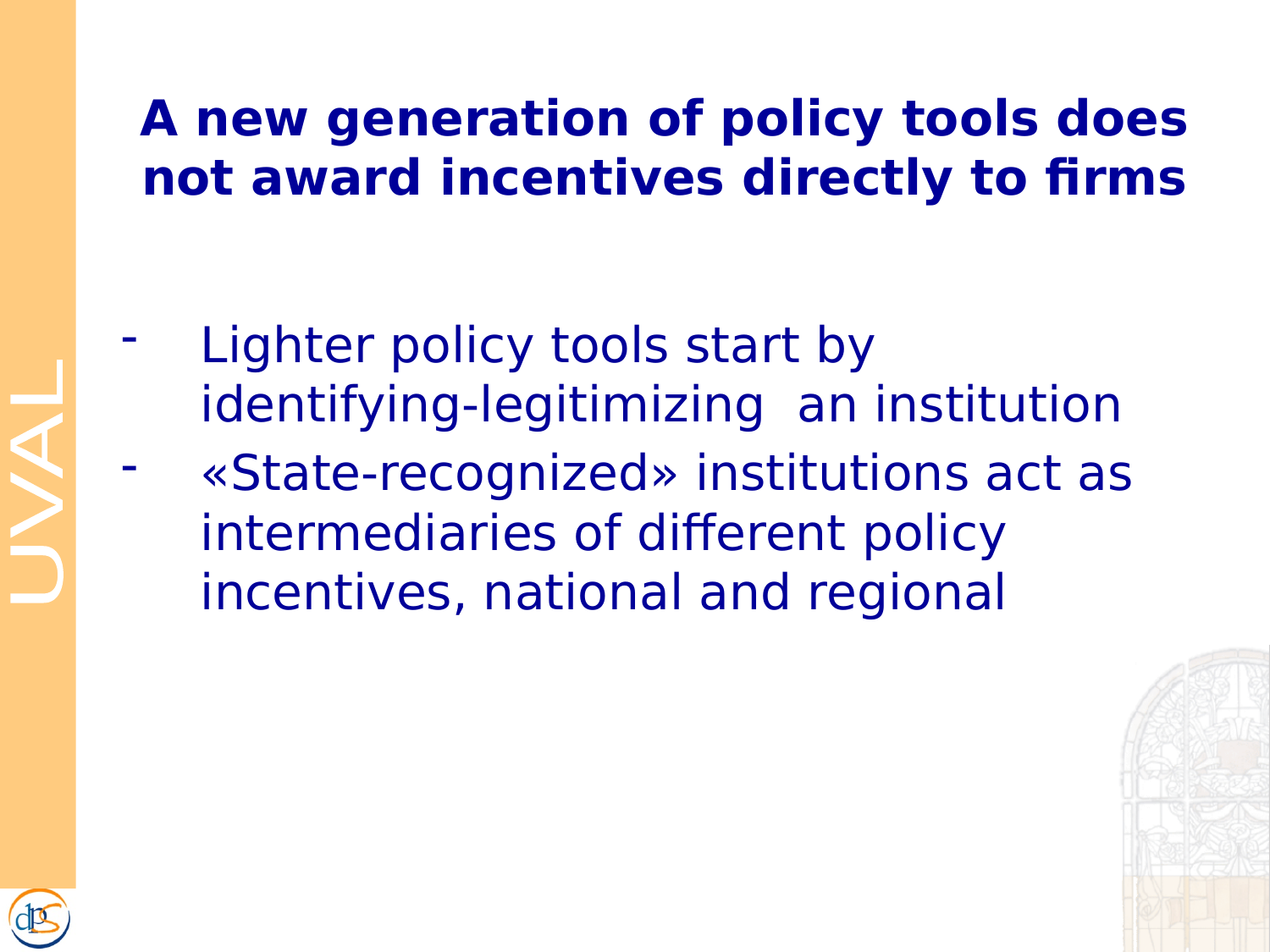

# A new generation of policy tools does not award incentives directly to firms
Lighter policy tools start by identifying-legitimizing  an institution
«State-recognized» institutions act as intermediaries of different policy incentives, national and regional